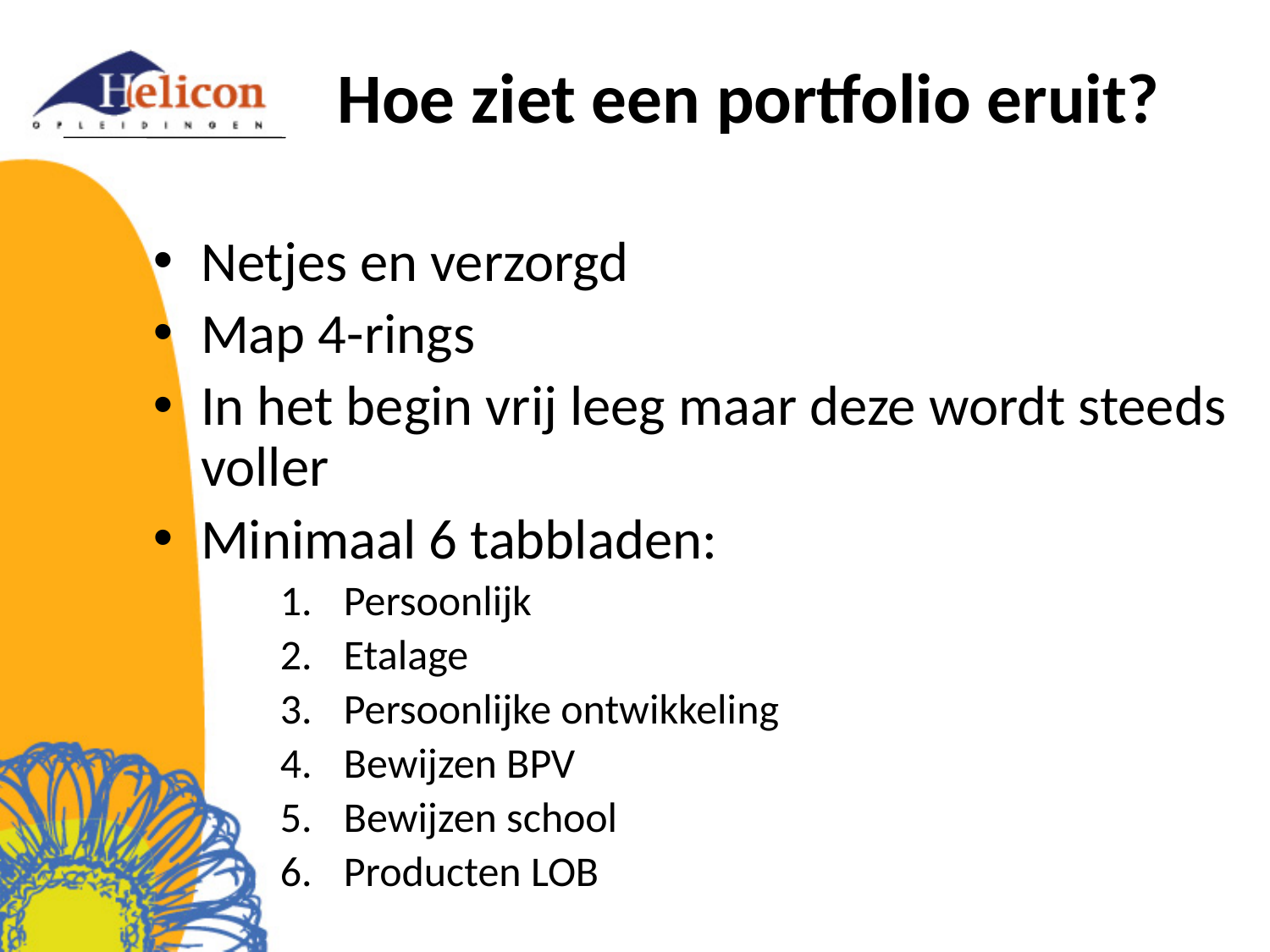

# Hoe ziet een portfolio eruit?

Netjes en verzorgd
Map 4-rings
In het begin vrij leeg maar deze wordt steeds voller
Minimaal 6 tabbladen:
Persoonlijk
Etalage
Persoonlijke ontwikkeling
Bewijzen BPV
Bewijzen school
Producten LOB